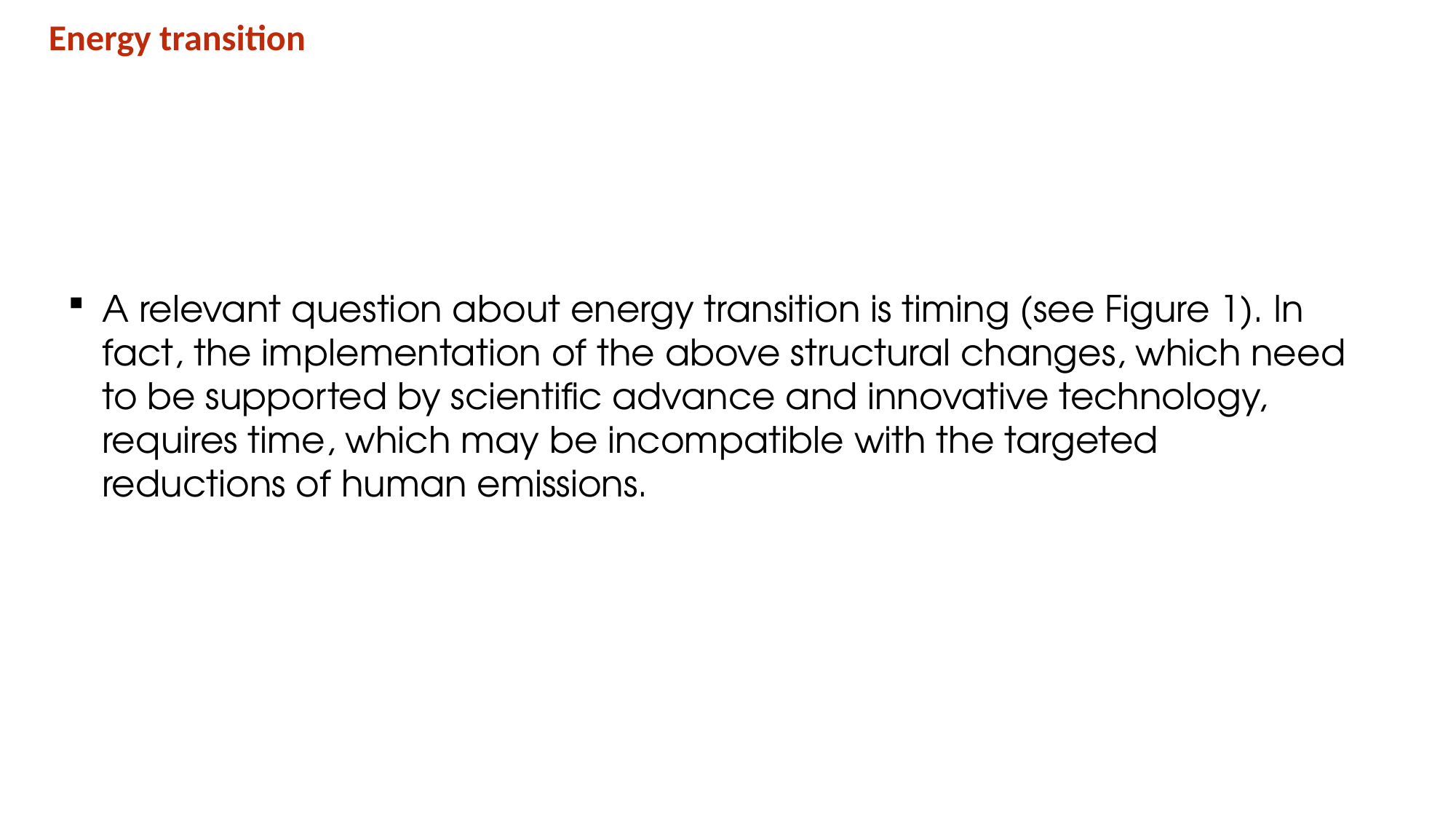

Energy transition
A relevant question about energy transition is timing (see Figure 1). In fact, the implementation of the above structural changes, which need to be supported by scientific advance and innovative technology, requires time, which may be incompatible with the targeted reductions of human emissions.